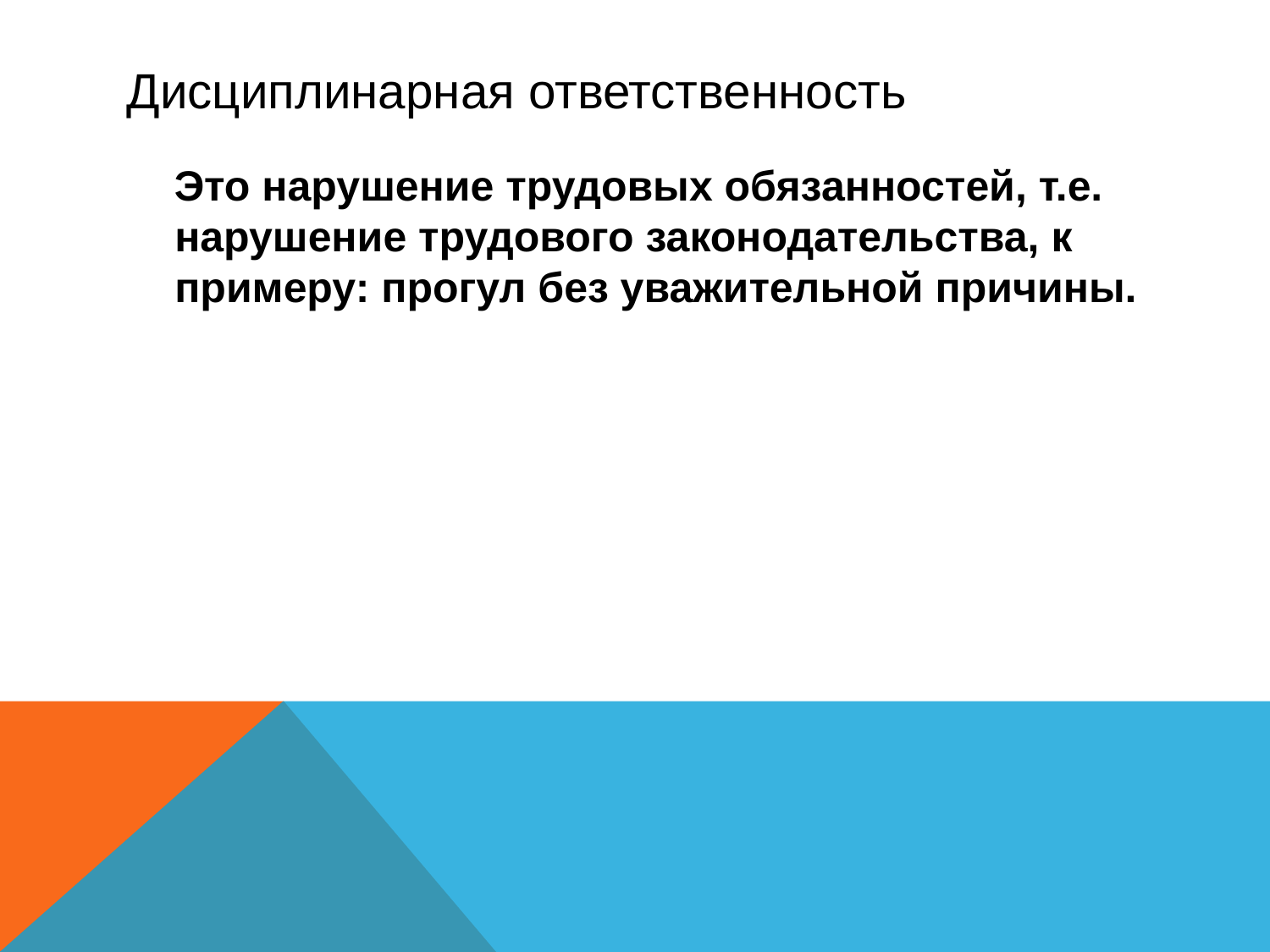

# Дисциплинарная ответственность
    Это нарушение трудовых обязанностей, т.е. нарушение трудового законодательства, к примеру: прогул без уважительной причины.